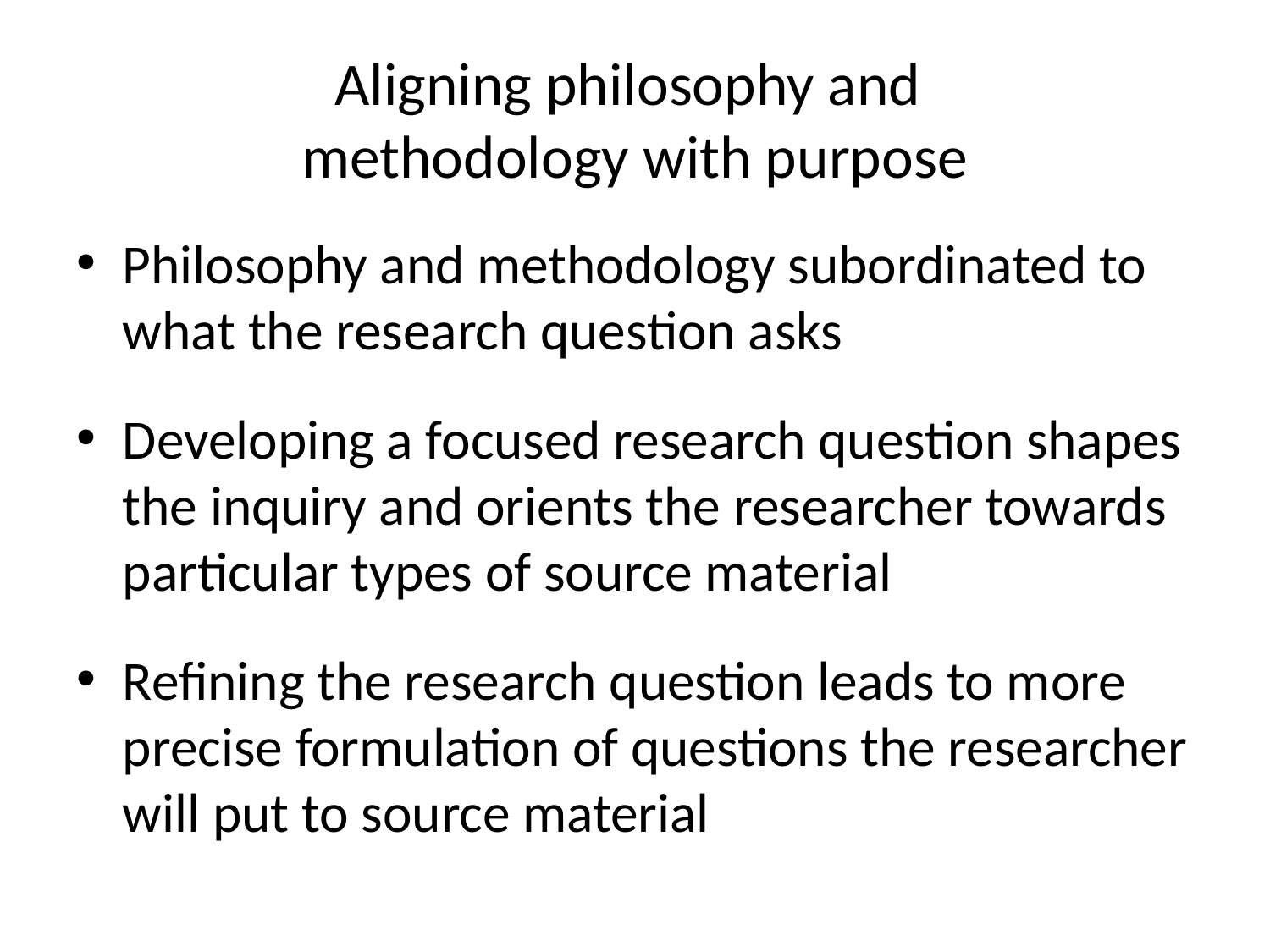

# Aligning philosophy and methodology with purpose
Philosophy and methodology subordinated to what the research question asks
Developing a focused research question shapes the inquiry and orients the researcher towards particular types of source material
Refining the research question leads to more precise formulation of questions the researcher will put to source material